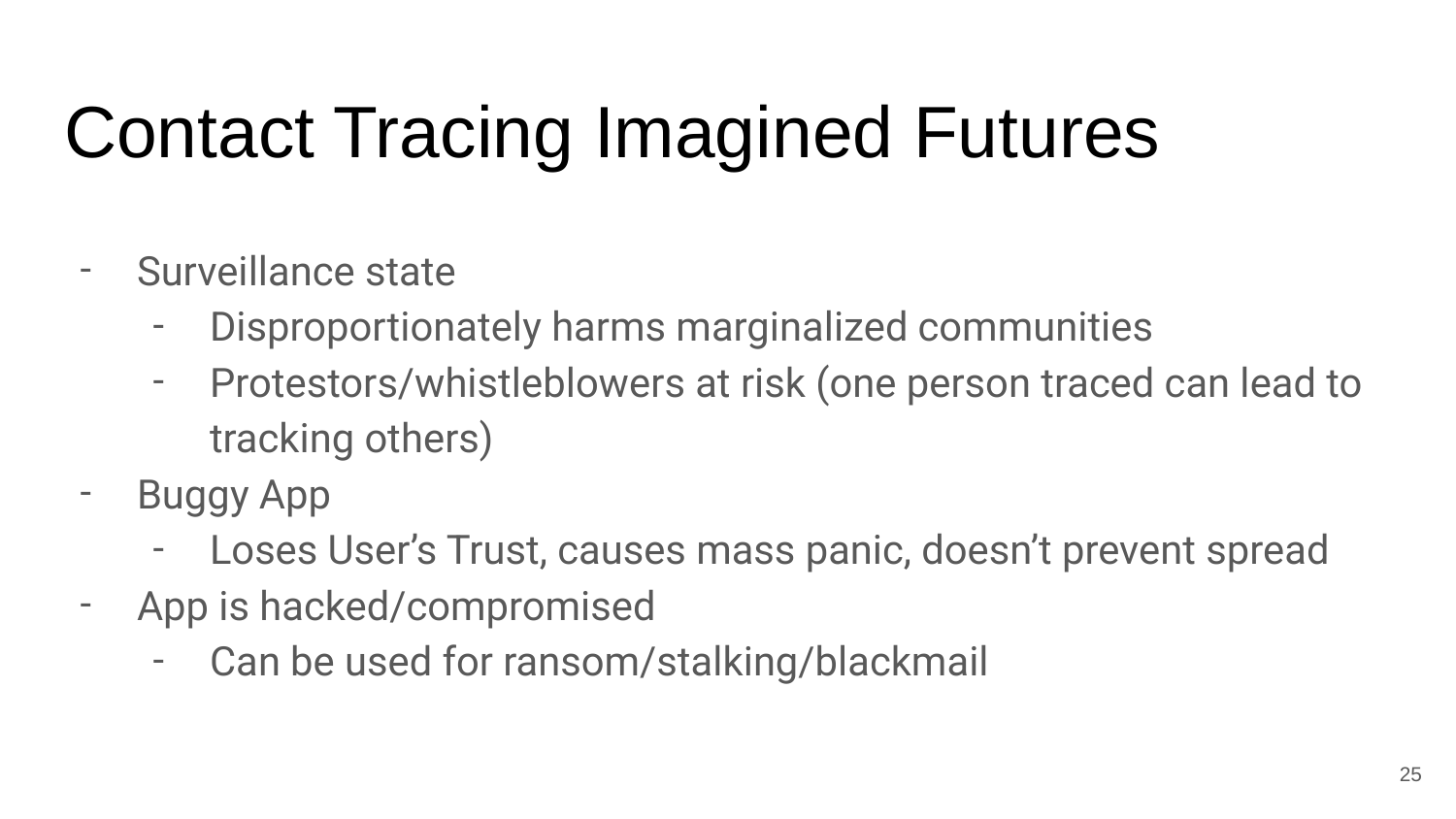

# Contact Tracing Imagined Futures

Surveillance state
Disproportionately harms marginalized communities
Protestors/whistleblowers at risk (one person traced can lead to tracking others)
Buggy App
Loses User’s Trust, causes mass panic, doesn’t prevent spread
App is hacked/compromised
Can be used for ransom/stalking/blackmail
25